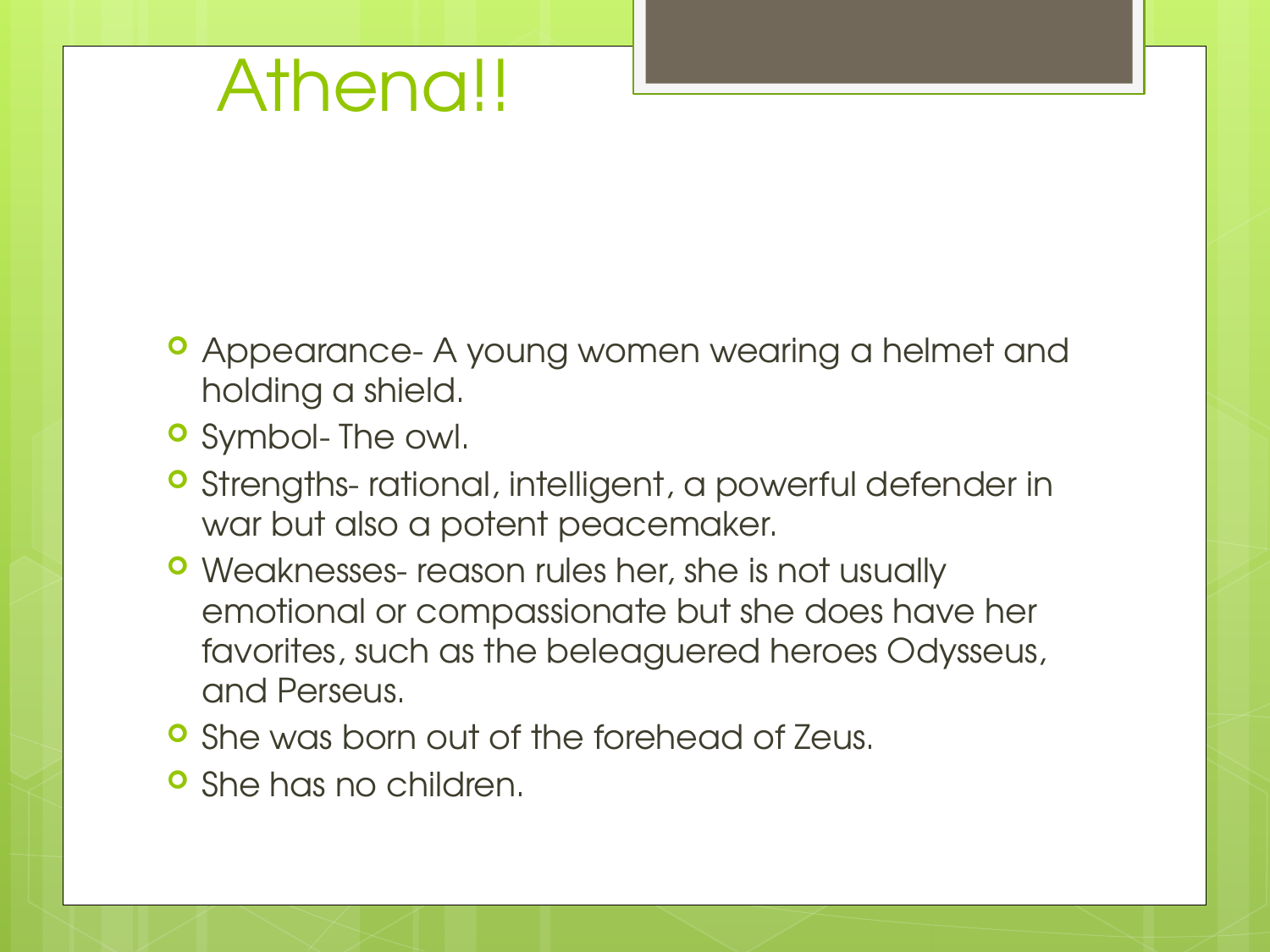

# Athena!!
Appearance- A young women wearing a helmet and holding a shield.
Symbol- The owl.
Strengths- rational, intelligent, a powerful defender in war but also a potent peacemaker.
Weaknesses- reason rules her, she is not usually emotional or compassionate but she does have her favorites, such as the beleaguered heroes Odysseus, and Perseus.
She was born out of the forehead of Zeus.
She has no children.